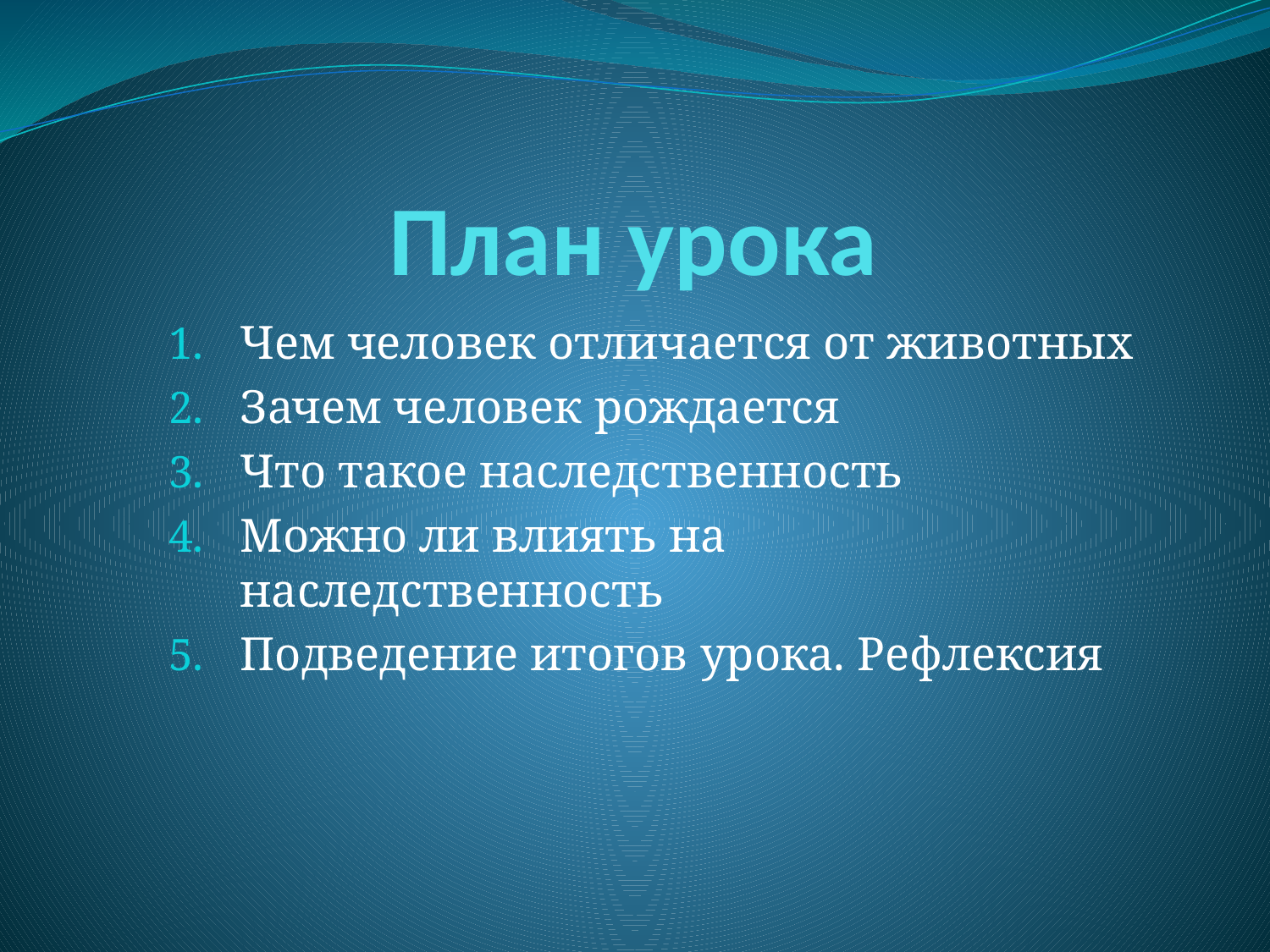

# План урока
Чем человек отличается от животных
Зачем человек рождается
Что такое наследственность
Можно ли влиять на наследственность
Подведение итогов урока. Рефлексия